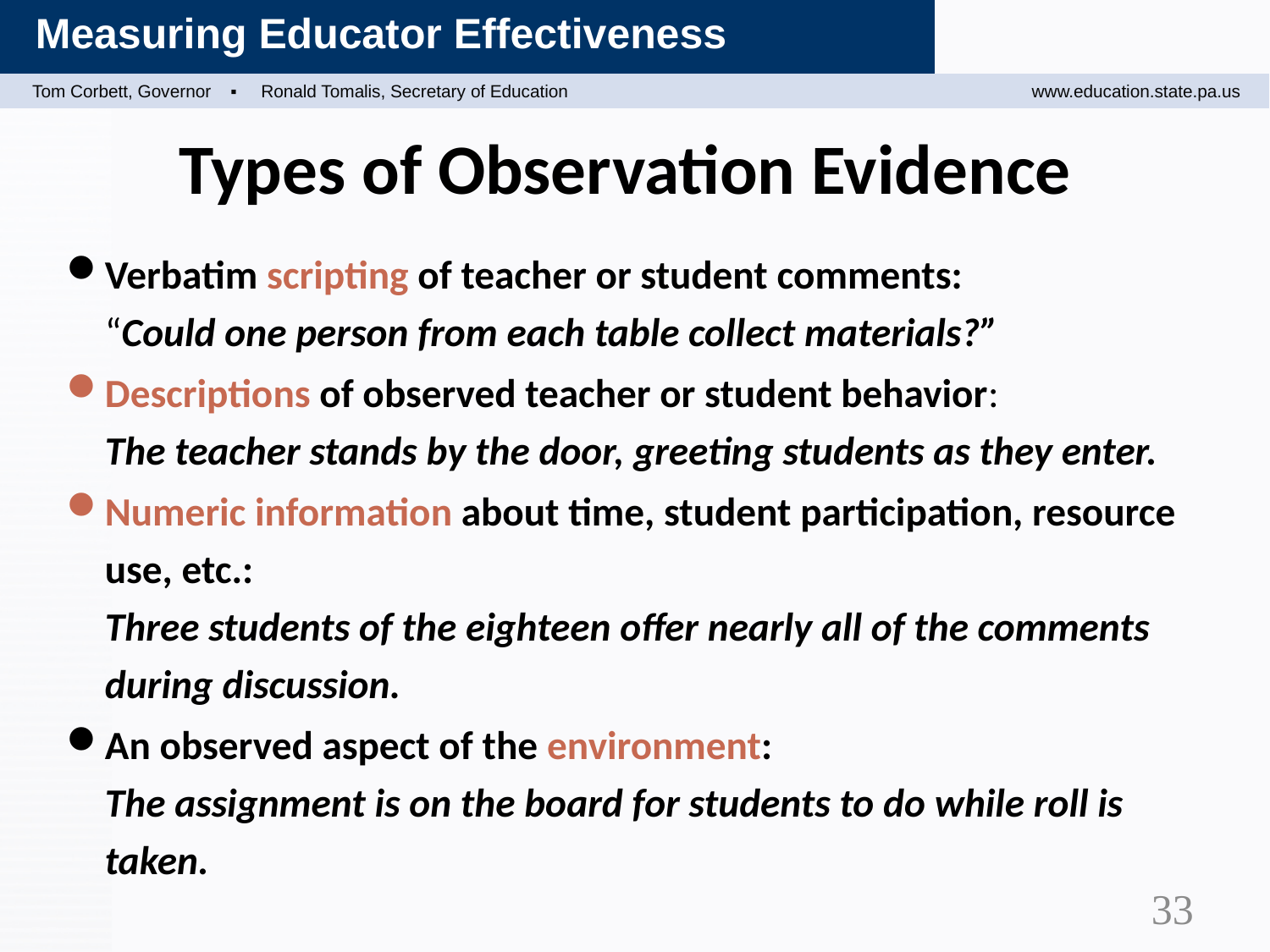

# Types of Observation Evidence
Verbatim scripting of teacher or student comments:
	“Could one person from each table collect materials?”
Descriptions of observed teacher or student behavior:
	The teacher stands by the door, greeting students as they enter.
Numeric information about time, student participation, resource use, etc.:
	Three students of the eighteen offer nearly all of the comments during discussion.
An observed aspect of the environment:
	The assignment is on the board for students to do while roll is taken.
33